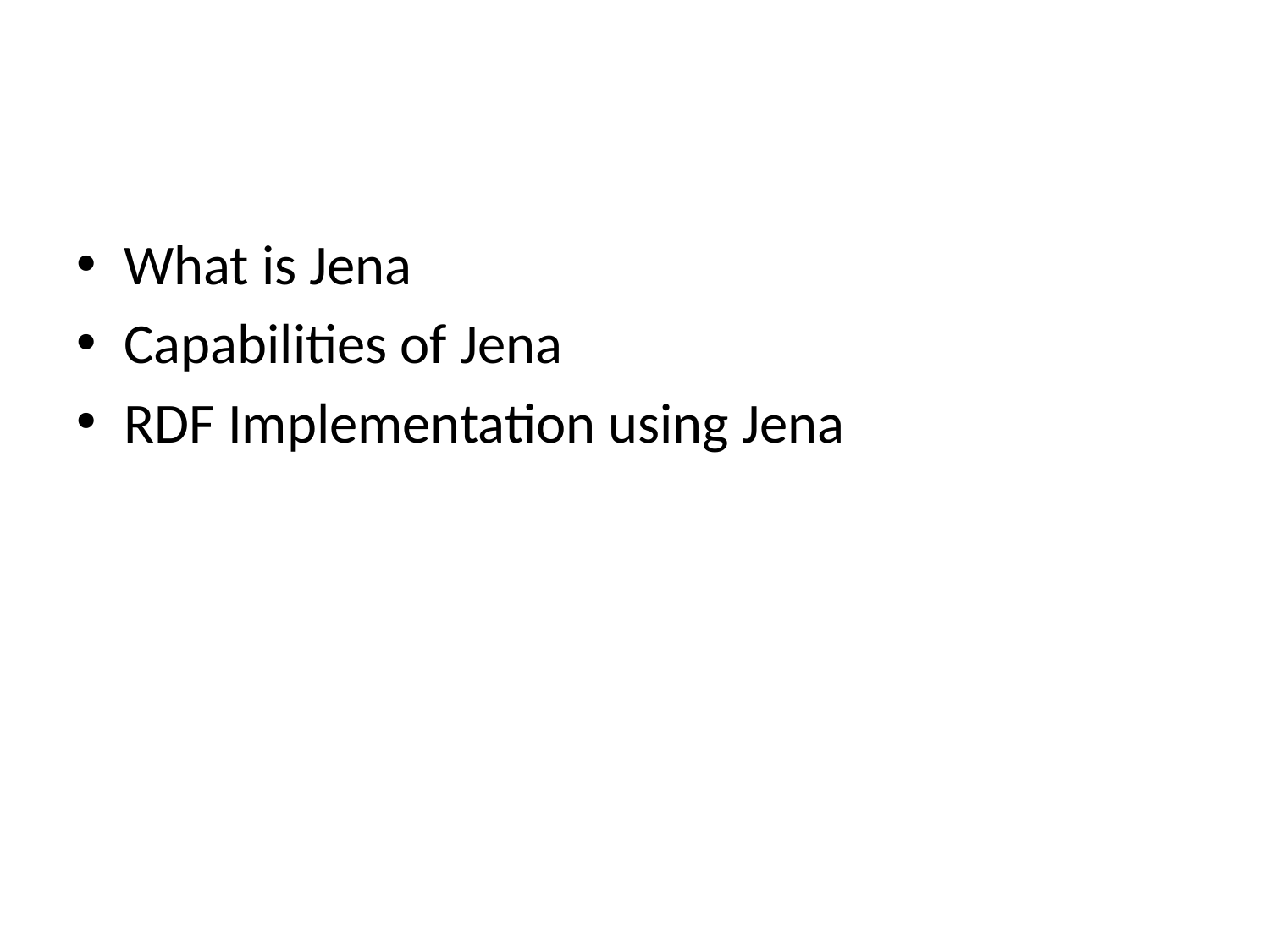

#
What is Jena
Capabilities of Jena
RDF Implementation using Jena